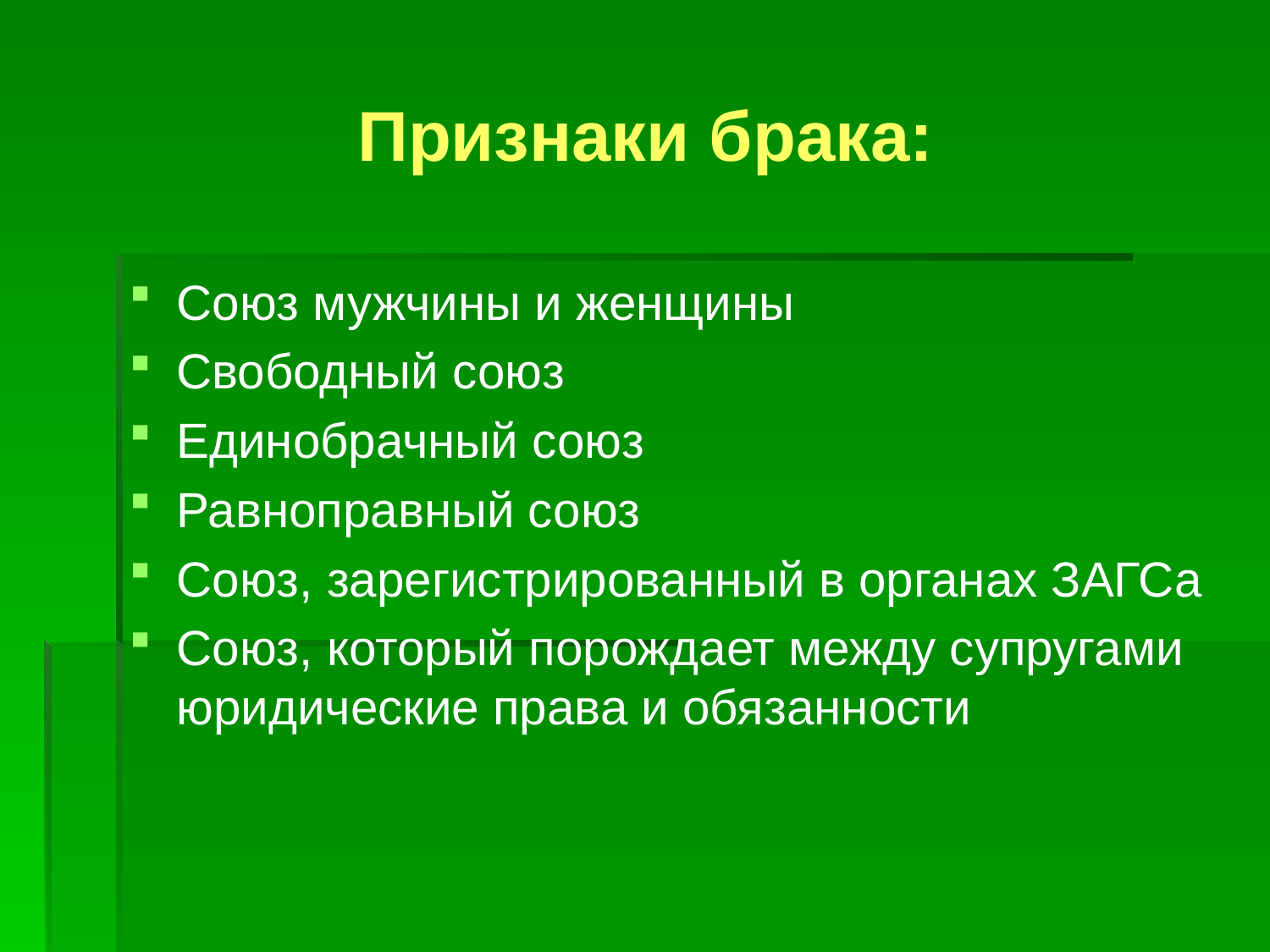

# Признаки брака:
Союз мужчины и женщины
Свободный союз
Единобрачный союз
Равноправный союз
Союз, зарегистрированный в органах ЗАГСа
Союз, который порождает между супругами юридические права и обязанности